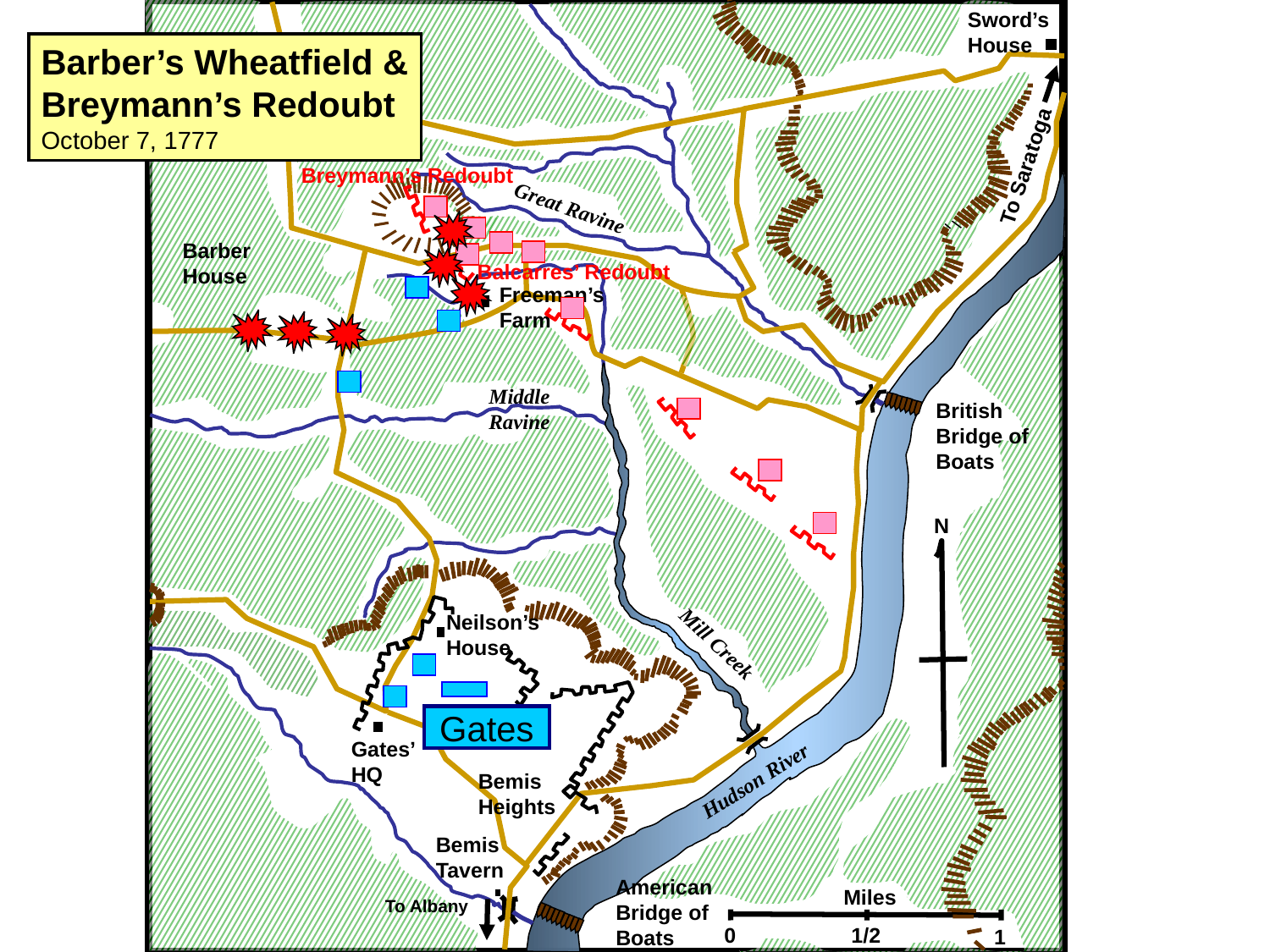

Sword’s House

Barber’s Wheatfield &
Breymann’s Redoubt
October 7, 1777

To Saratoga

Breymann’s Redoubt

Great Ravine

Barber House

Balcarres’ Redoubt

Freeman’s Farm

Middle Ravine

British Bridge of Boats

N

Neilson’s House

Mill Creek

Gates

Gates’ HQ

Hudson River
Bemis Heights

Bemis Tavern

American Bridge of Boats

Miles

To Albany

0
1/2

1